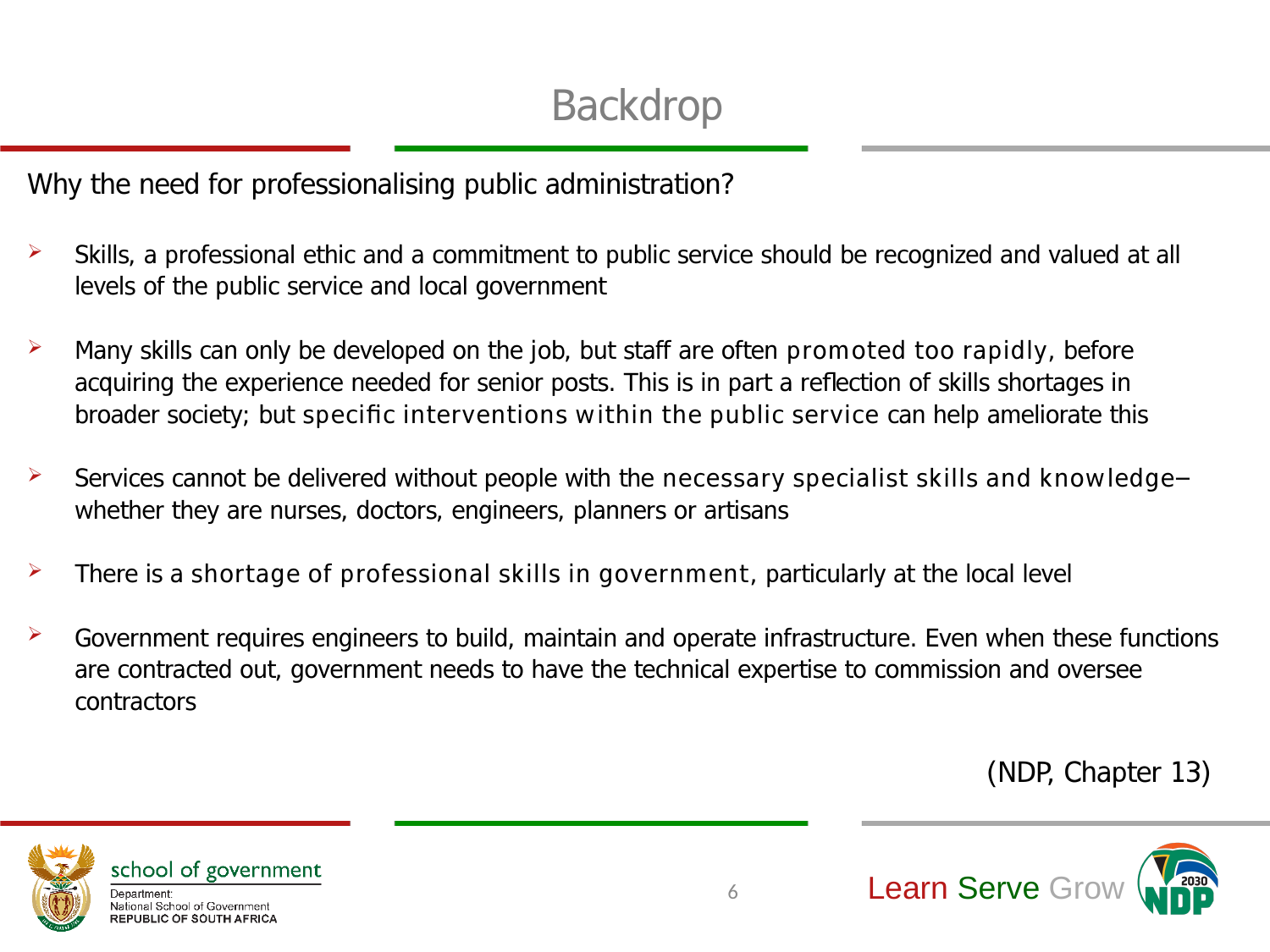

# Backdrop
Why the need for professionalising public administration?

Skills, a professional ethic and a commitment to public service should be recognized and valued at all levels of the public service and local government

Many skills can only be developed on the job, but staff are often promoted too rapidly, before acquiring the experience needed for senior posts. This is in part a reflection of skills shortages in broader society; but specific interventions within the public service can help ameliorate this

Services cannot be delivered without people with the necessary specialist skills and knowledge– whether they are nurses, doctors, engineers, planners or artisans

There is a shortage of professional skills in government, particularly at the local level

Government requires engineers to build, maintain and operate infrastructure. Even when these functions are contracted out, government needs to have the technical expertise to commission and oversee contractors

(NDP, Chapter 13)
6